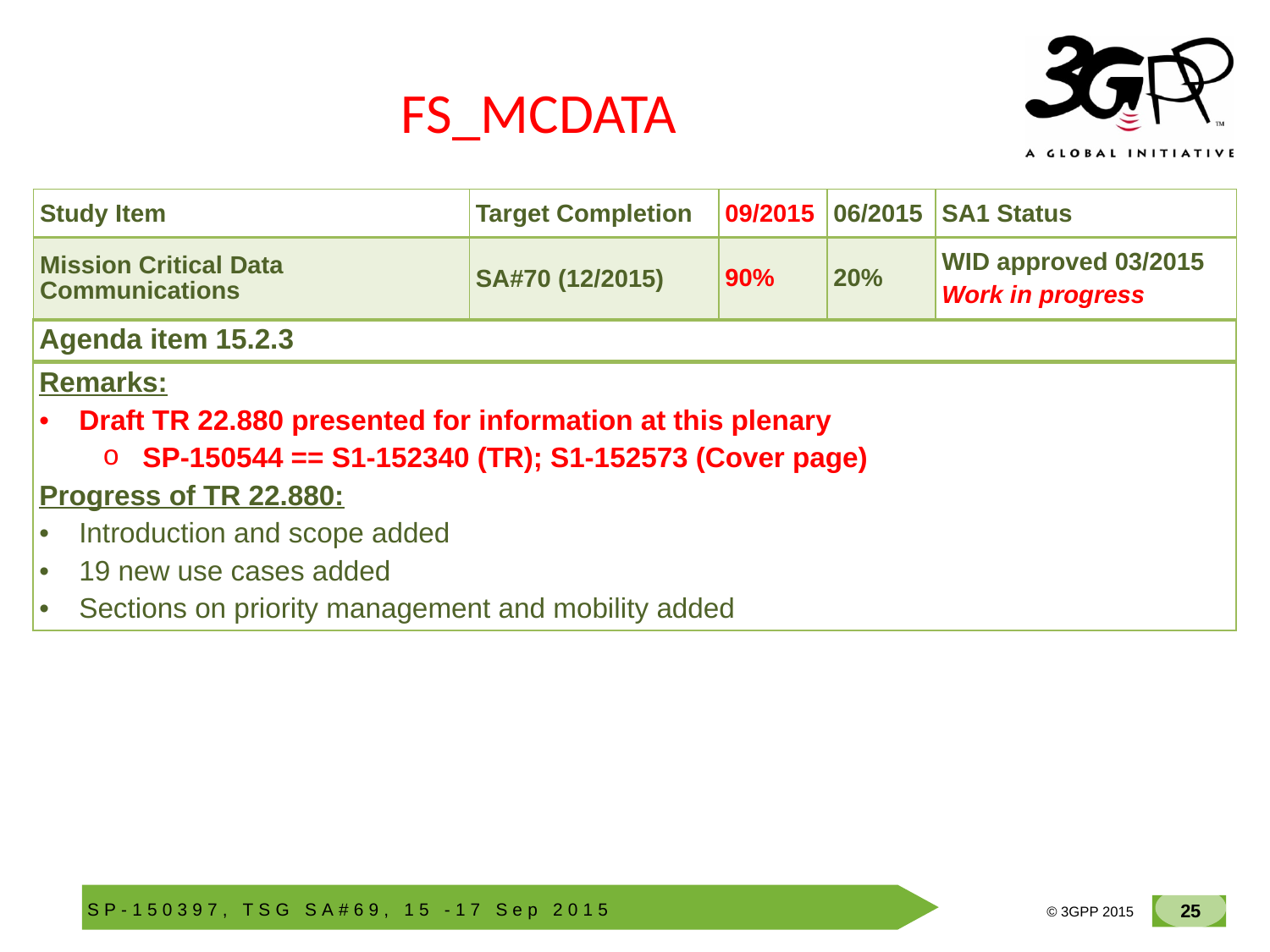

# FS_MCDATA
| Study Item | Target Completion | 09/2015 | 06/2015 | SA1 Status |
| --- | --- | --- | --- | --- |
| Mission Critical Data Communications | SA#70 (12/2015) | 90% | 20% | WID approved 03/2015 Work in progress |
| Agenda item 15.2.3 |
| --- |
|  |
| Remarks: Draft TR 22.880 presented for information at this plenary SP-150544 == S1-152340 (TR); S1-152573 (Cover page) Progress of TR 22.880: Introduction and scope added 19 new use cases added Sections on priority management and mobility added |